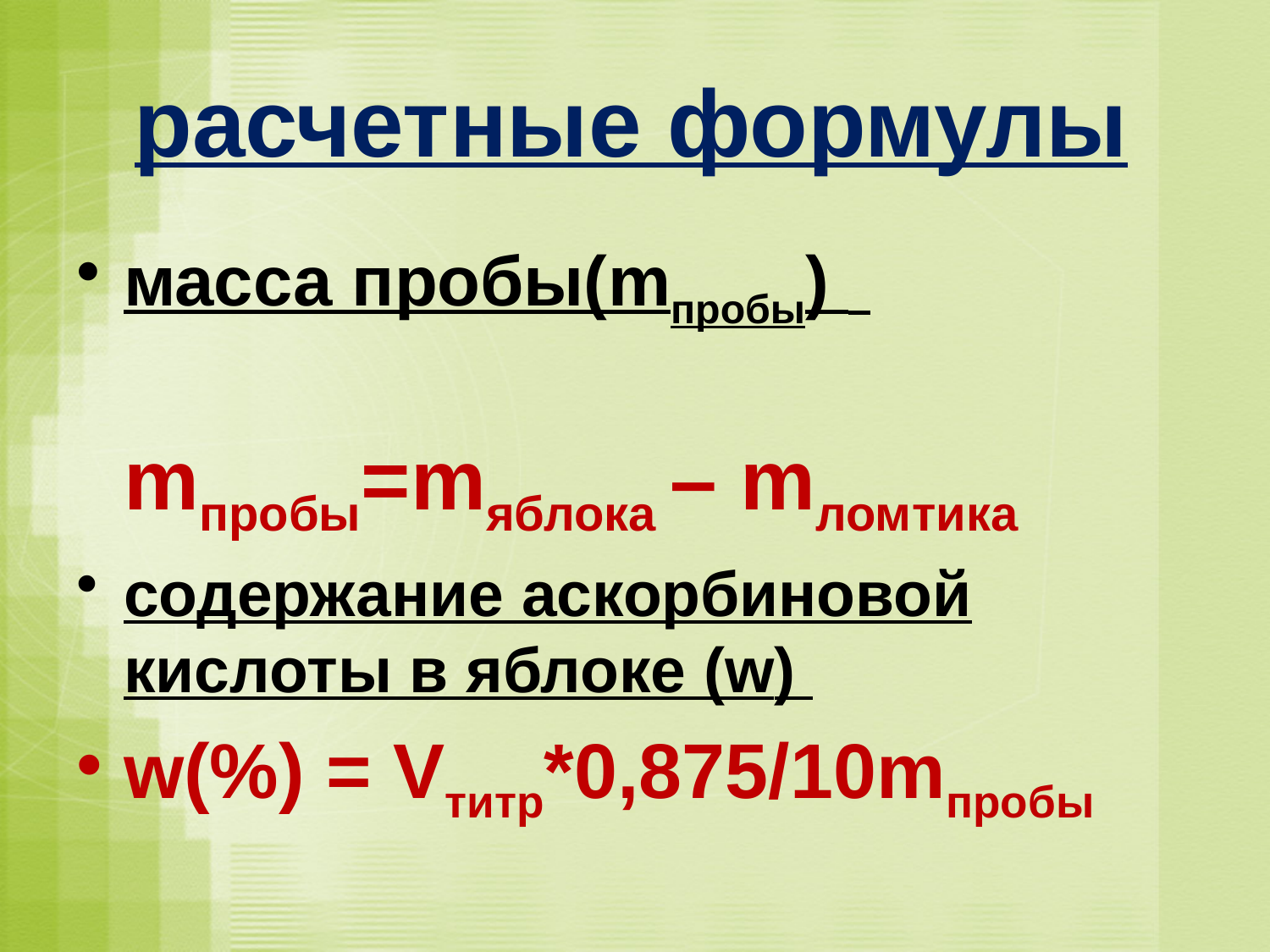

# расчетные формулы
масса пробы(mпробы)                                            mпробы=mяблока – mломтика
содержание аскорбиновой кислоты в яблоке (w)
w(%) = Vтитр*0,875/10mпробы